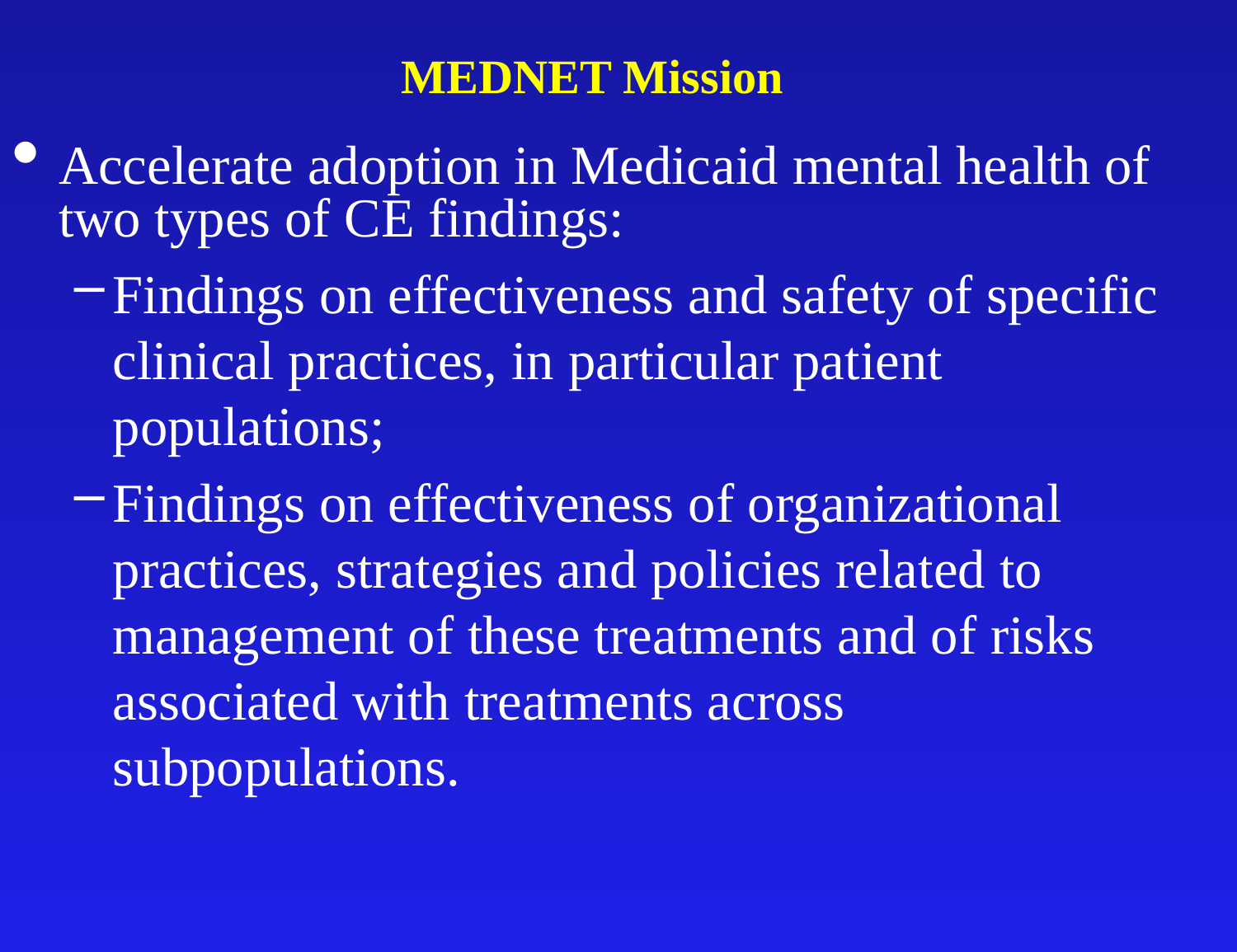

# MEDNET Mission
Accelerate adoption in Medicaid mental health of two types of CE findings:
Findings on effectiveness and safety of specific clinical practices, in particular patient populations;
Findings on effectiveness of organizational practices, strategies and policies related to management of these treatments and of risks associated with treatments across subpopulations.